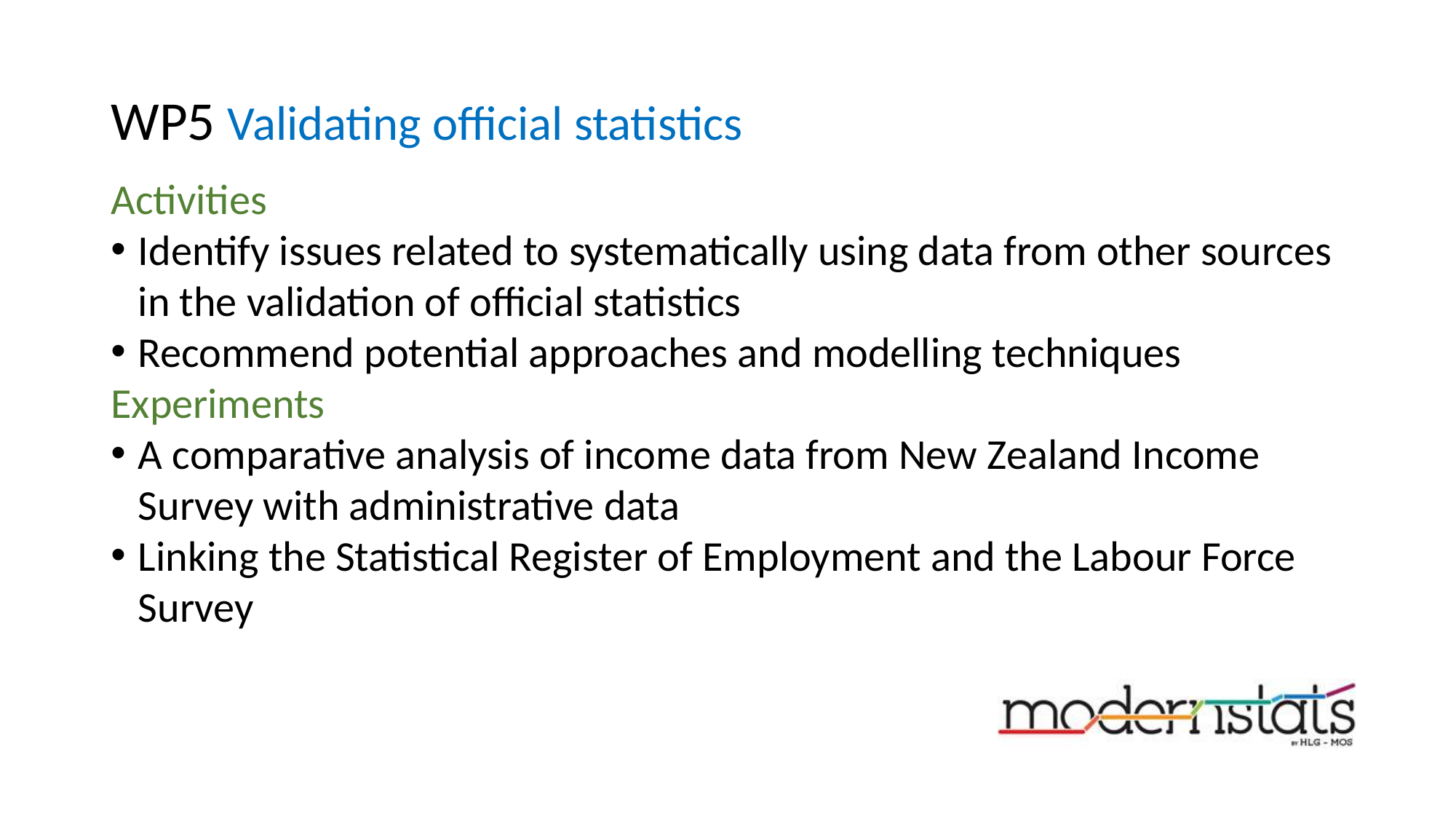

# WP5 Validating official statistics
Activities
Identify issues related to systematically using data from other sources in the validation of official statistics
Recommend potential approaches and modelling techniques
Experiments
A comparative analysis of income data from New Zealand Income Survey with administrative data
Linking the Statistical Register of Employment and the Labour Force Survey
28